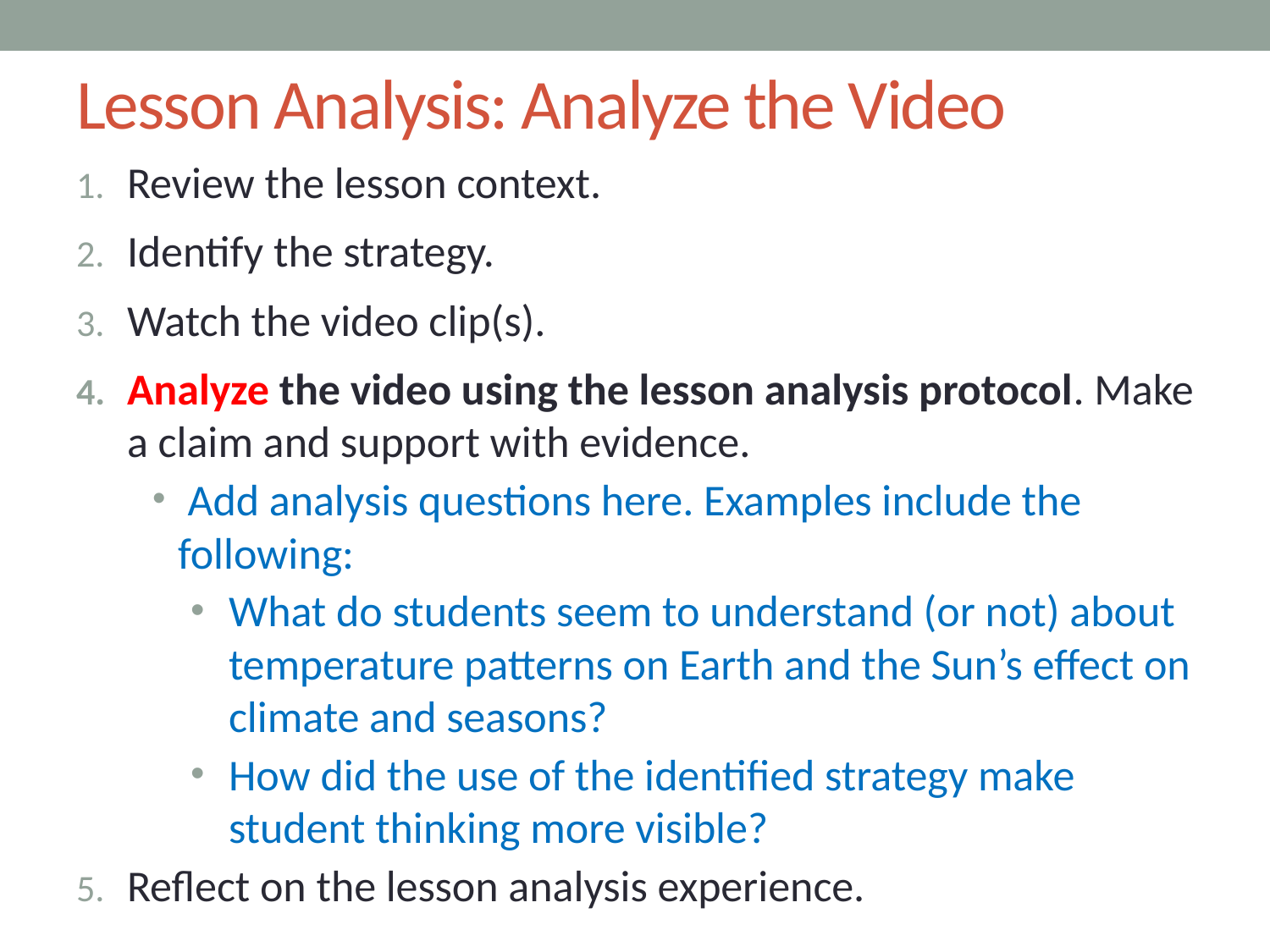

# Lesson Analysis: Analyze the Video
Review the lesson context.
Identify the strategy.
Watch the video clip(s).
Analyze the video using the lesson analysis protocol. Make a claim and support with evidence.
 Add analysis questions here. Examples include the following:
What do students seem to understand (or not) about temperature patterns on Earth and the Sun’s effect on climate and seasons?
How did the use of the identified strategy make student thinking more visible?
Reflect on the lesson analysis experience.